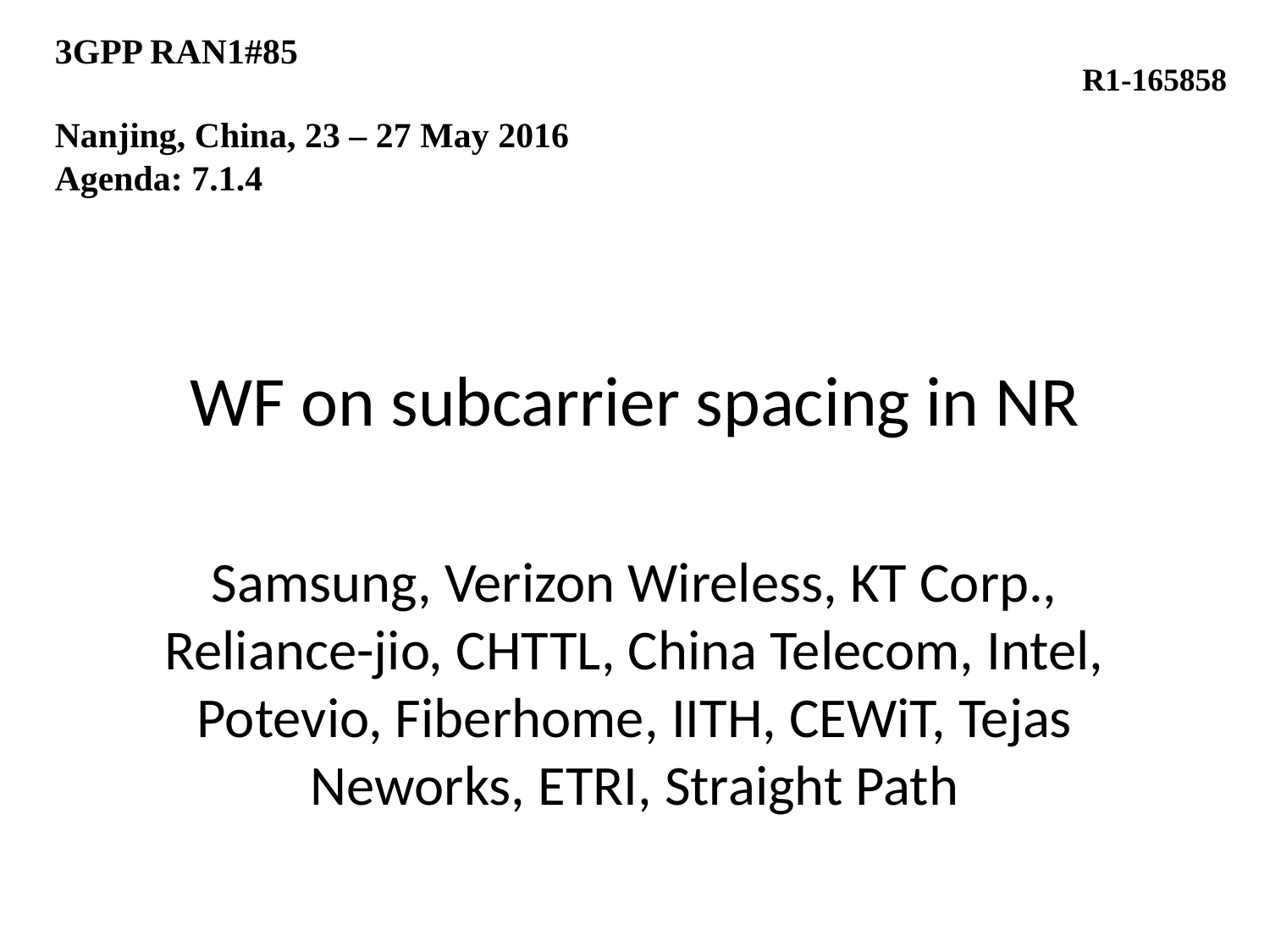

3GPP RAN1#85
Nanjing, China, 23 – 27 May 2016
Agenda: 7.1.4
R1-165858
# WF on subcarrier spacing in NR
Samsung, Verizon Wireless, KT Corp., Reliance-jio, CHTTL, China Telecom, Intel, Potevio, Fiberhome, IITH, CEWiT, Tejas Neworks, ETRI, Straight Path